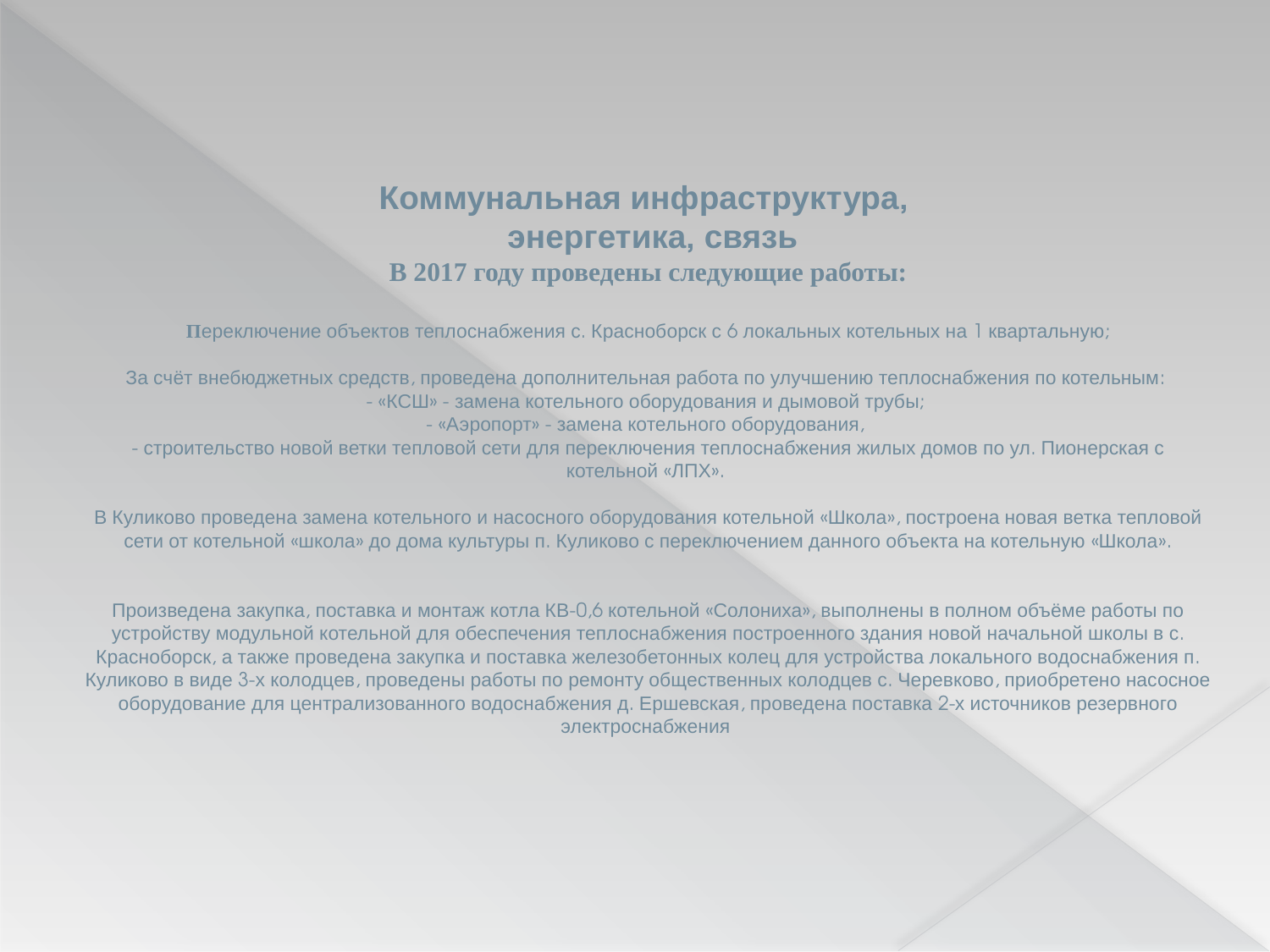

# Коммунальная инфраструктура, энергетика, связь В 2017 году проведены следующие работы: Переключение объектов теплоснабжения с. Красноборск с 6 локальных котельных на 1 квартальную; За счёт внебюджетных средств, проведена дополнительная работа по улучшению теплоснабжения по котельным: - «КСШ» - замена котельного оборудования и дымовой трубы; - «Аэропорт» - замена котельного оборудования, - строительство новой ветки тепловой сети для переключения теплоснабжения жилых домов по ул. Пионерская с котельной «ЛПХ». В Куликово проведена замена котельного и насосного оборудования котельной «Школа», построена новая ветка тепловой сети от котельной «школа» до дома культуры п. Куликово с переключением данного объекта на котельную «Школа». Произведена закупка, поставка и монтаж котла КВ-0,6 котельной «Солониха», выполнены в полном объёме работы по устройству модульной котельной для обеспечения теплоснабжения построенного здания новой начальной школы в с. Красноборск, а также проведена закупка и поставка железобетонных колец для устройства локального водоснабжения п. Куликово в виде 3-х колодцев, проведены работы по ремонту общественных колодцев с. Черевково, приобретено насосное оборудование для централизованного водоснабжения д. Ершевская, проведена поставка 2-х источников резервного электроснабжения